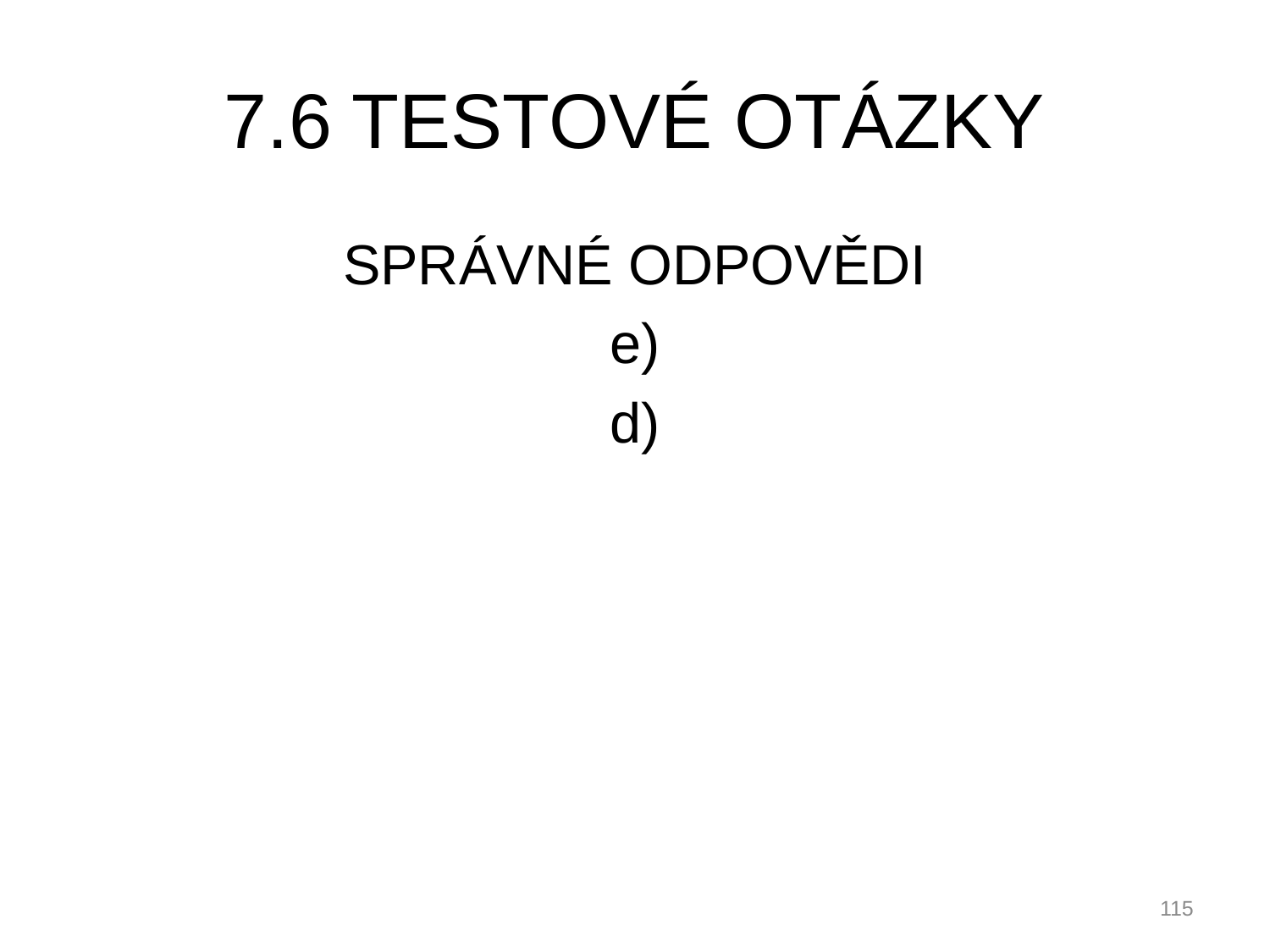

# 7.6 TESTOVÉ OTÁZKY
SPRÁVNÉ ODPOVĚDI
e)
d)
115